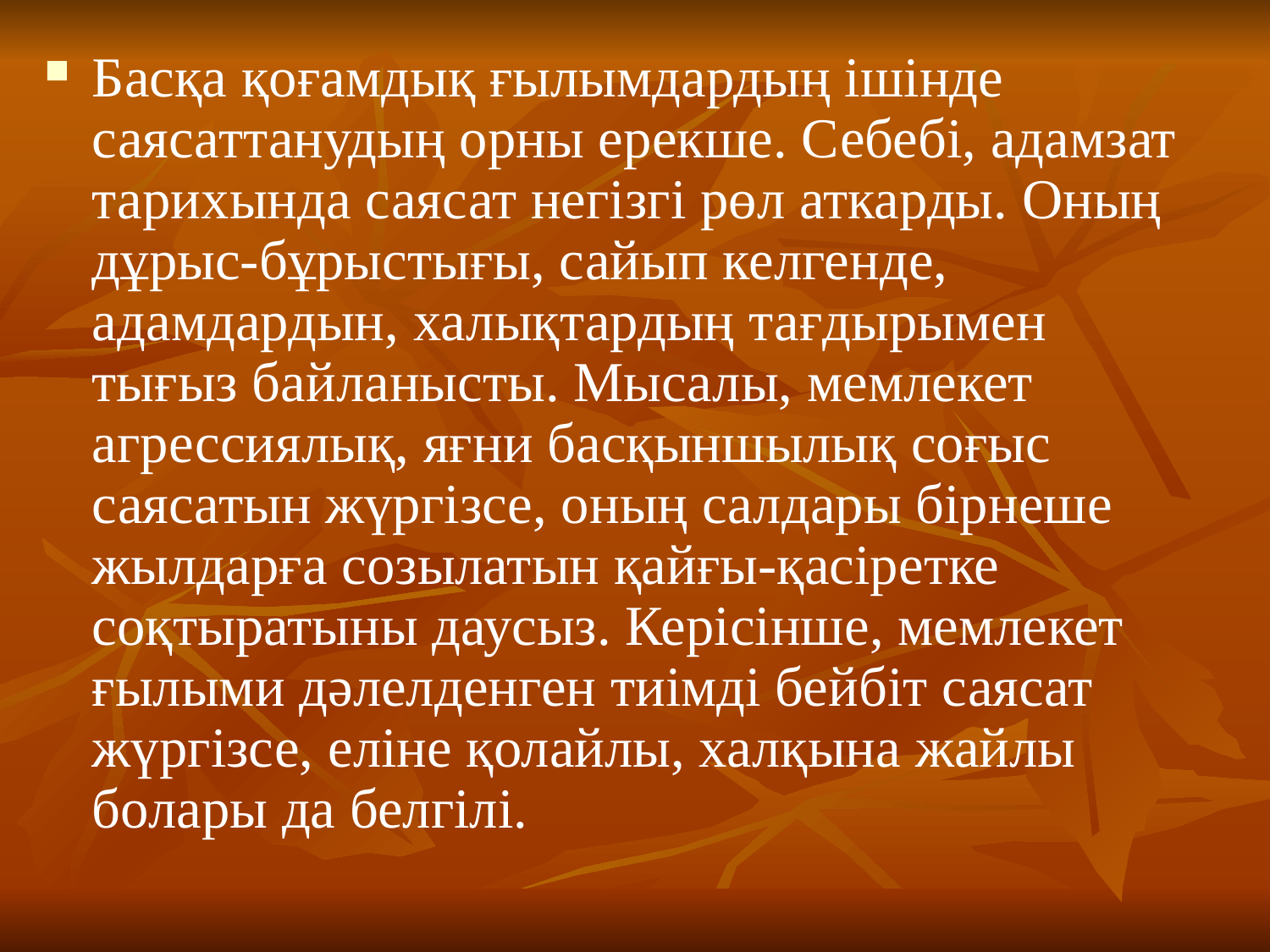

Басқа қоғамдық ғылымдардың ішінде саясаттанудың орны ерекше. Себебі, адамзат тарихында саясат негізгі рөл аткарды. Оның дұрыс-бұрыстығы, сайып келгенде, адамдардын, халықтардың тағдырымен тығыз байланысты. Мысалы, мемлекет агрессиялық, яғни басқыншылық соғыс саясатын жүргізсе, оның салдары бірнеше жылдарға созылатын қайғы-қасіретке соқтыратыны даусыз. Керісінше, мемлекет ғылыми дәлелденген тиімді бейбіт саясат жүргізсе, еліне қолайлы, халқына жайлы болары да белгілі.